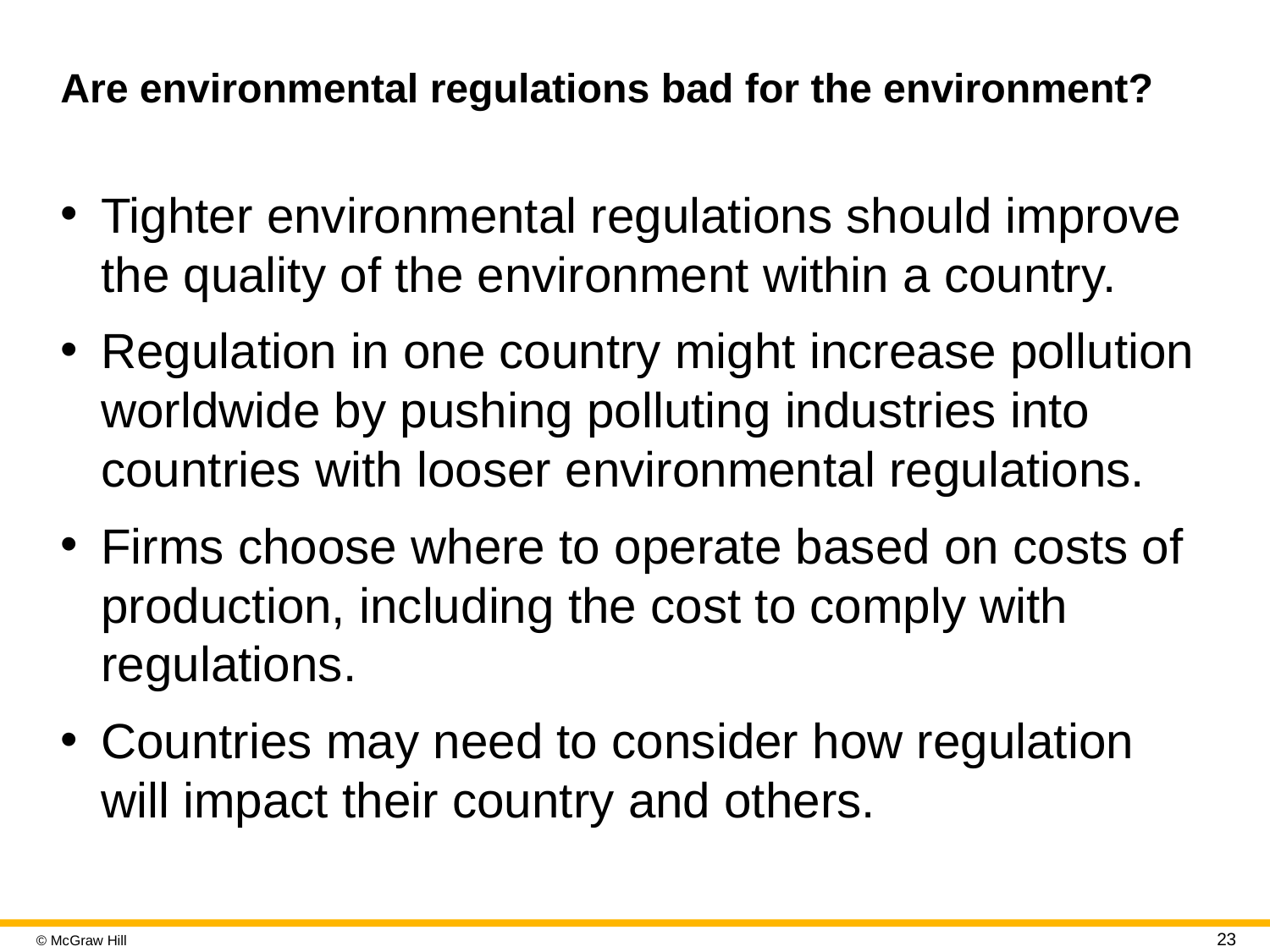

# Are environmental regulations bad for the environment?
Tighter environmental regulations should improve the quality of the environment within a country.
Regulation in one country might increase pollution worldwide by pushing polluting industries into countries with looser environmental regulations.
Firms choose where to operate based on costs of production, including the cost to comply with regulations.
Countries may need to consider how regulation will impact their country and others.